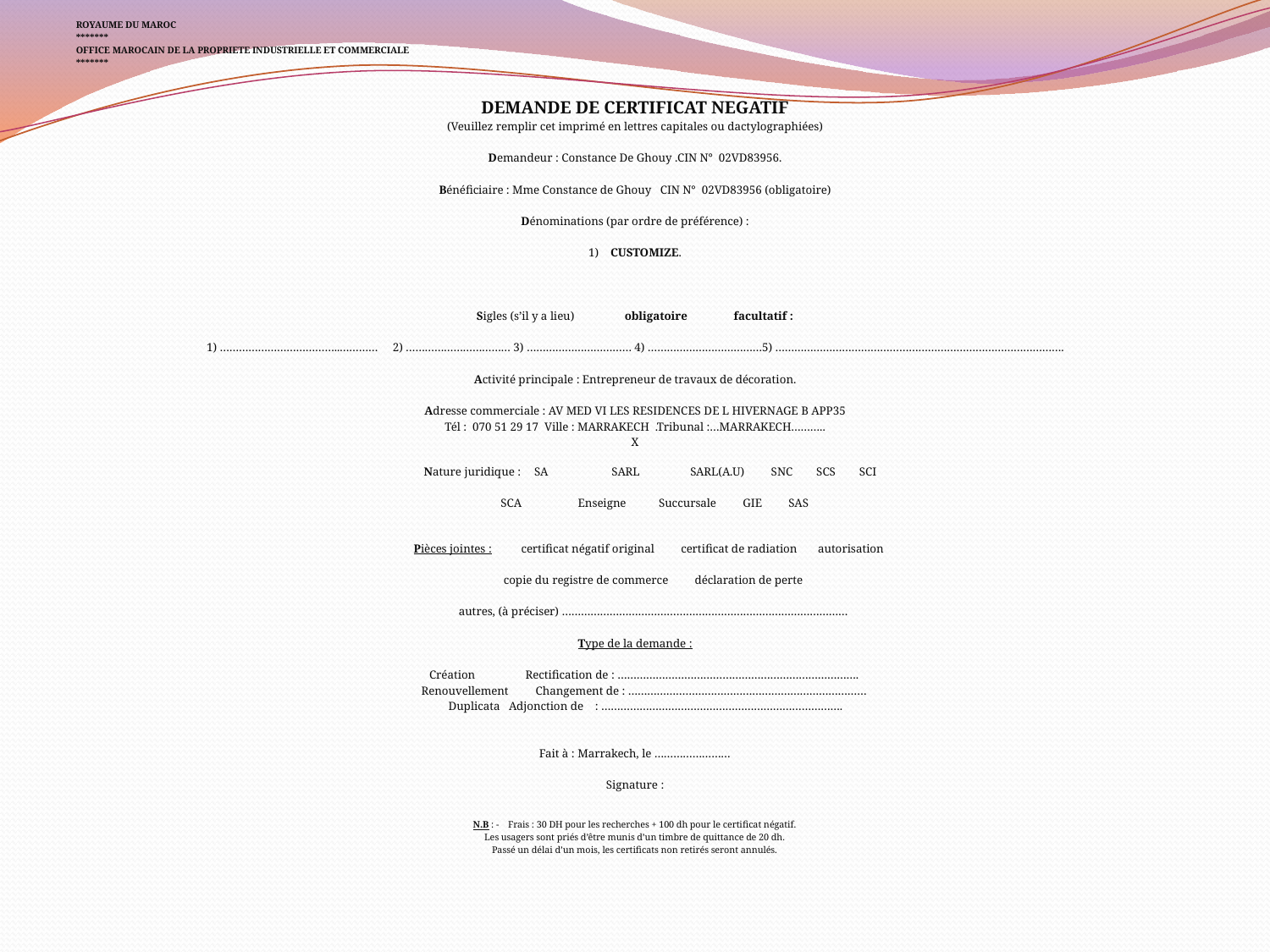

#

ROYAUME DU MAROC
*******
OFFICE MAROCAIN DE LA PROPRIETE INDUSTRIELLE ET COMMERCIALE
*******

DEMANDE DE CERTIFICAT NEGATIF
(Veuillez remplir cet imprimé en lettres capitales ou dactylographiées)

Demandeur : Constance De Ghouy .CIN N°  02VD83956.

Bénéficiaire : Mme Constance de Ghouy   CIN N°  02VD83956 (obligatoire)

Dénominations (par ordre de préférence) :

1)    CUSTOMIZE.

Sigles (s’il y a lieu) 	              obligatoire	        facultatif :

1) ………………………………..…………     2) …………………………… 3) …………………………… 4) ………………………………5) ……………………………………………………………………………….

Activité principale : Entrepreneur de travaux de décoration.

Adresse commerciale : AV MED VI LES RESIDENCES DE L HIVERNAGE B APP35
Tél :  070 51 29 17  Ville : MARRAKECH  .Tribunal :…MARRAKECH………..
X
 
Nature juridique :	   SA  	            SARL                 SARL(A.U)         SNC        SCS        SCI

			   SCA	            Enseigne           Succursale         GIE         SAS

Pièces jointes : 	  certificat négatif original         certificat de radiation       autorisation

 			  copie du registre de commerce         déclaration de perte

 			  autres, (à préciser) ………………………………………………………………………………

Type de la demande :

      Création 		           Rectification de : ………………………………………………………………….
      Renouvellement 	Changement de : …………………………………………………………………
       Duplicata 		Adjonction de    : ………………………………………………………………….

Fait à : Marrakech, le ……………………

Signature :

N.B : -    Frais : 30 DH pour les recherches + 100 dh pour le certificat négatif.
Les usagers sont priés d’être munis d’un timbre de quittance de 20 dh.
Passé un délai d’un mois, les certificats non retirés seront annulés.